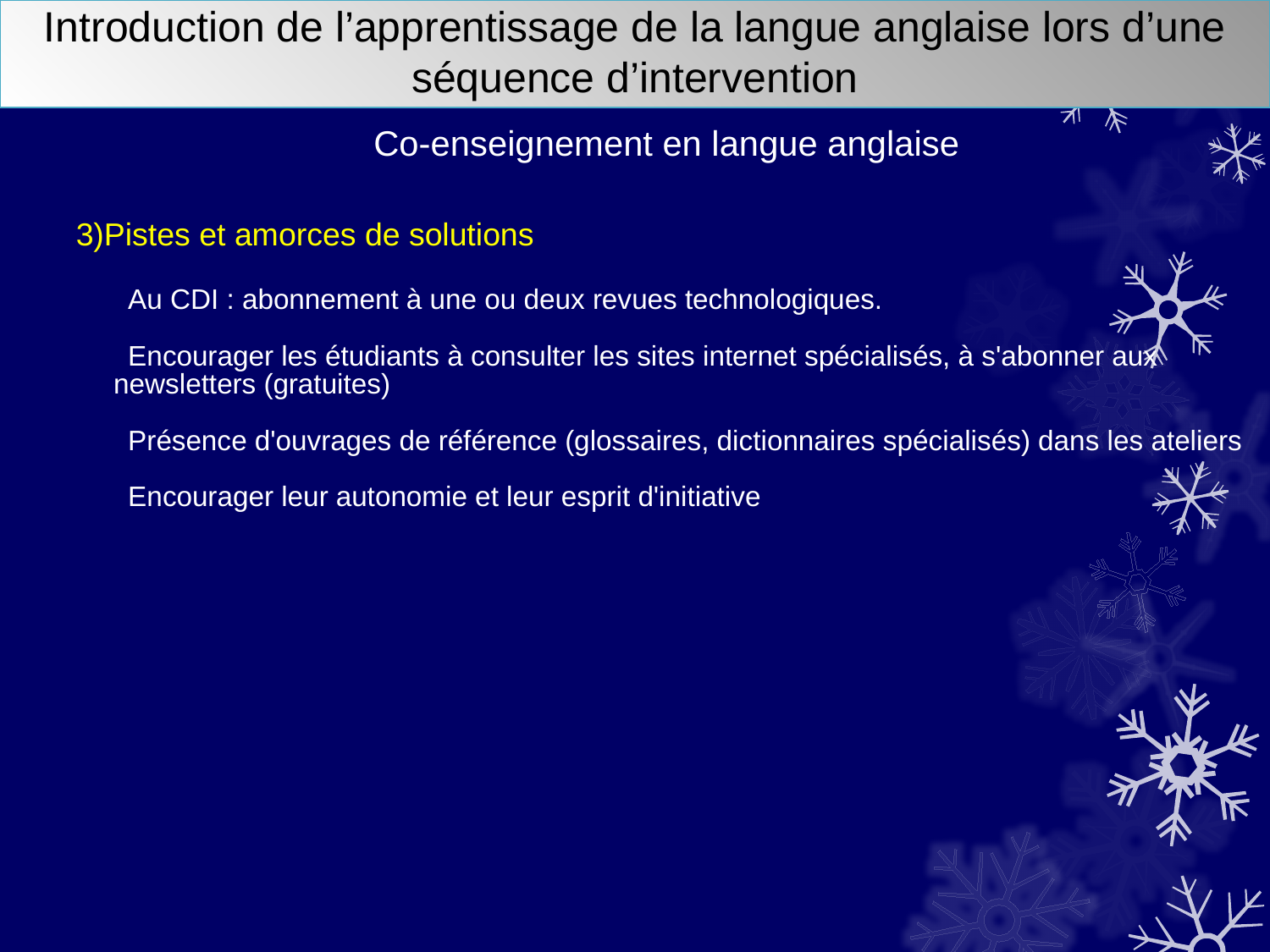

# Introduction de l’apprentissage de la langue anglaise lors d’une séquence d’intervention
Co-enseignement en langue anglaise

3)Pistes et amorces de solutions

	Au CDI : abonnement à une ou deux revues technologiques.

	Encourager les étudiants à consulter les sites internet spécialisés, à s'abonner aux
           newsletters (gratuites)

	Présence d'ouvrages de référence (glossaires, dictionnaires spécialisés) dans les ateliers

	Encourager leur autonomie et leur esprit d'initiative